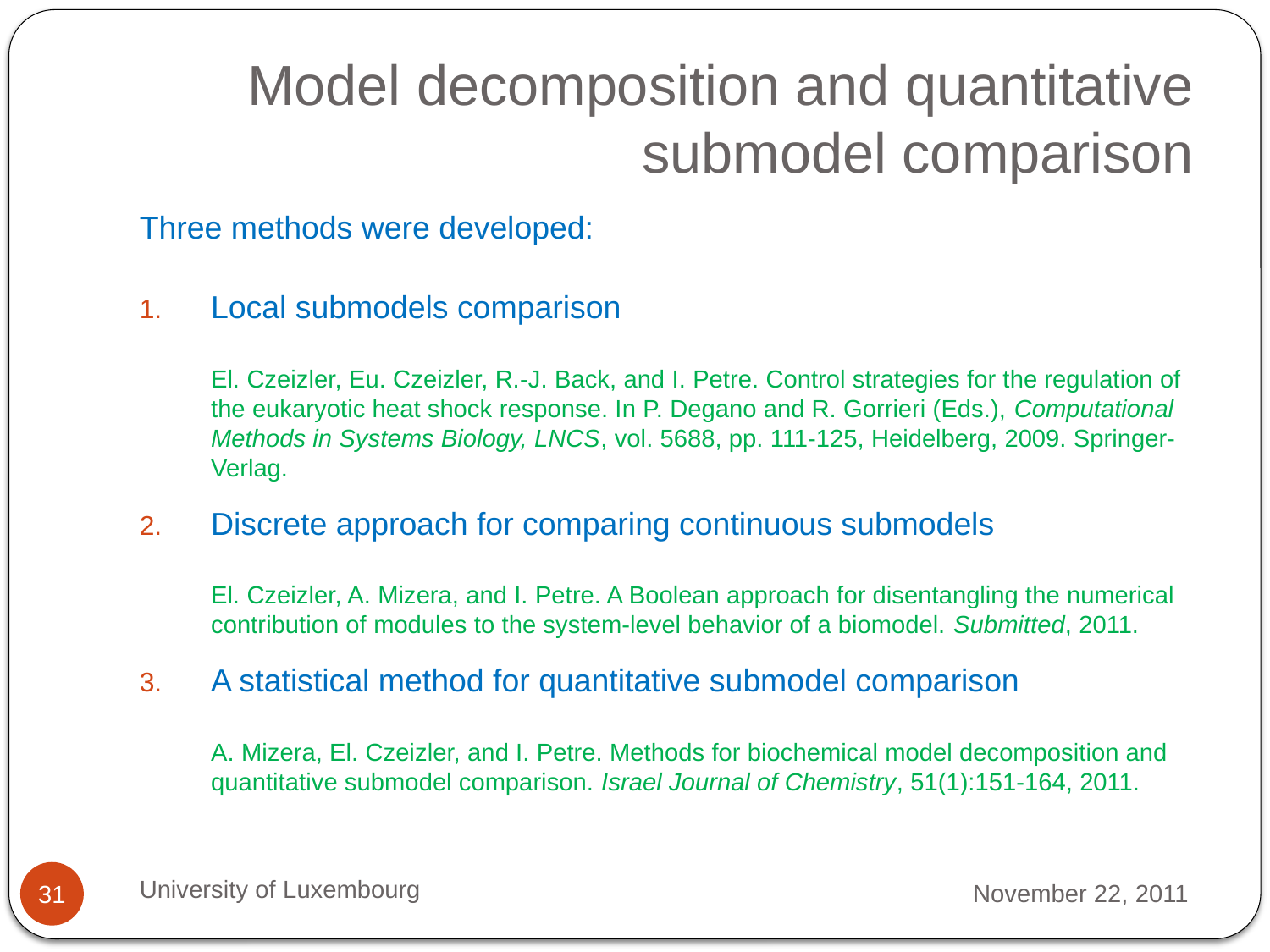

# Model decomposition and quantitative submodel comparison
Three methods were developed:

Local submodels comparison
El. Czeizler, Eu. Czeizler, R.-J. Back, and I. Petre. Control strategies for the regulation of the eukaryotic heat shock response. In P. Degano and R. Gorrieri (Eds.), Computational Methods in Systems Biology, LNCS, vol. 5688, pp. 111-125, Heidelberg, 2009. Springer-Verlag.
Discrete approach for comparing continuous submodels
El. Czeizler, A. Mizera, and I. Petre. A Boolean approach for disentangling the numerical contribution of modules to the system-level behavior of a biomodel. Submitted, 2011.
A statistical method for quantitative submodel comparison
A. Mizera, El. Czeizler, and I. Petre. Methods for biochemical model decomposition and quantitative submodel comparison. Israel Journal of Chemistry, 51(1):151-164, 2011.
University of Luxembourg
November 22, 2011
31